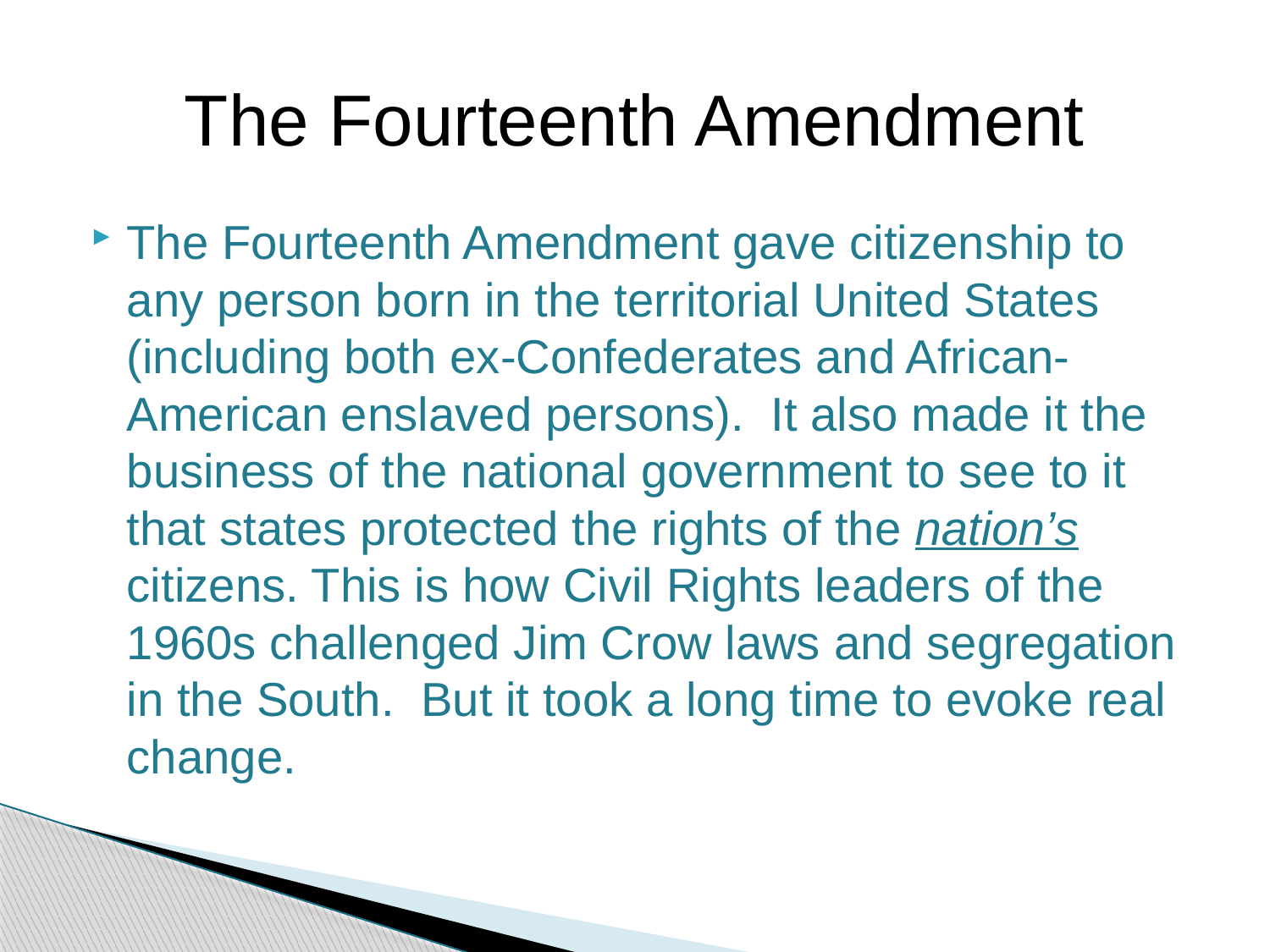

# The Fourteenth Amendment
The Fourteenth Amendment gave citizenship to any person born in the territorial United States (including both ex-Confederates and African-American enslaved persons).  It also made it the business of the national government to see to it that states protected the rights of the nation’s citizens. This is how Civil Rights leaders of the 1960s challenged Jim Crow laws and segregation in the South.  But it took a long time to evoke real change.